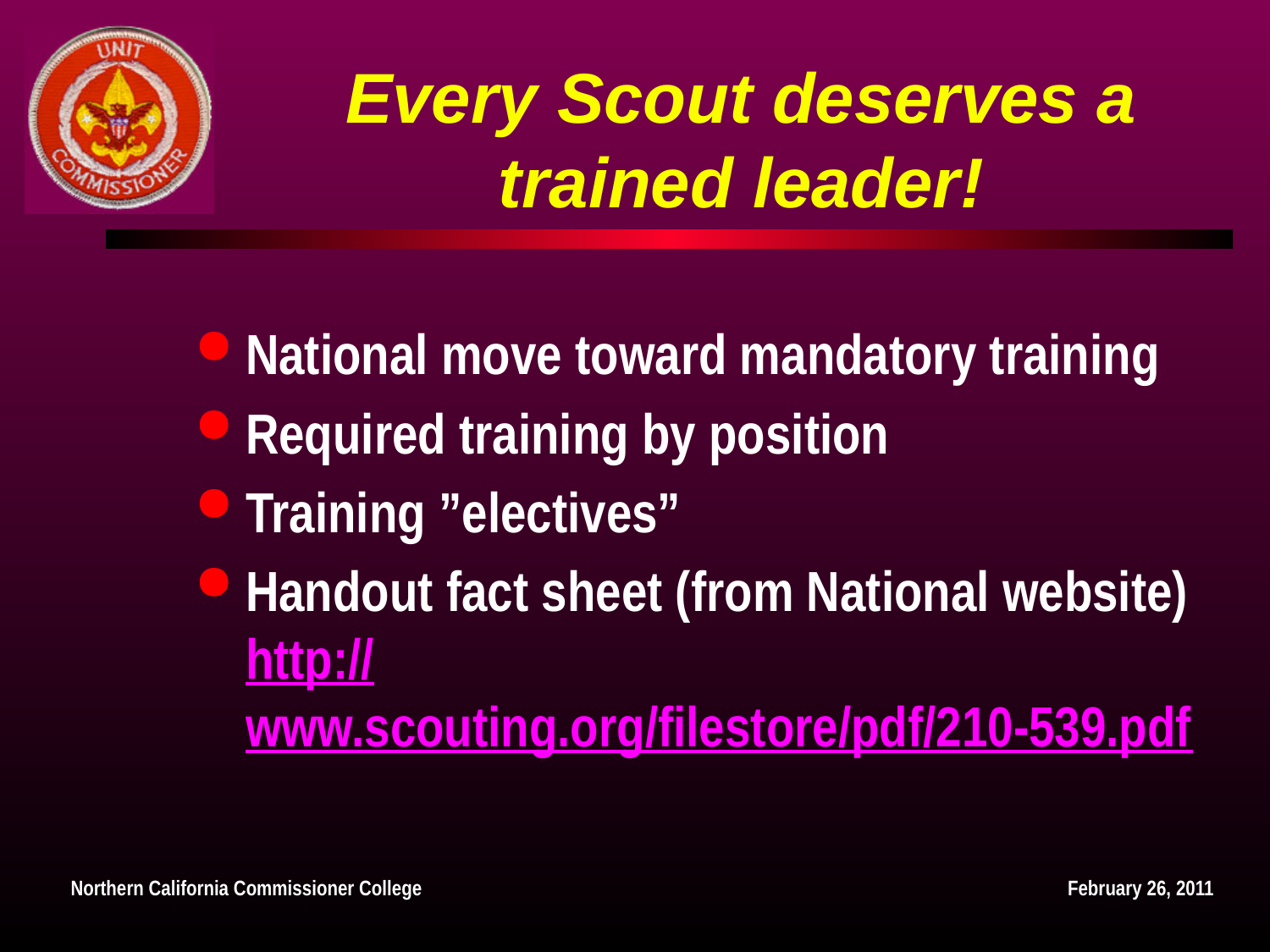

# Every Scout deserves a trained leader!
National move toward mandatory training
Required training by position
Training ”electives”
Handout fact sheet (from National website)  http://www.scouting.org/filestore/pdf/210-539.pdf